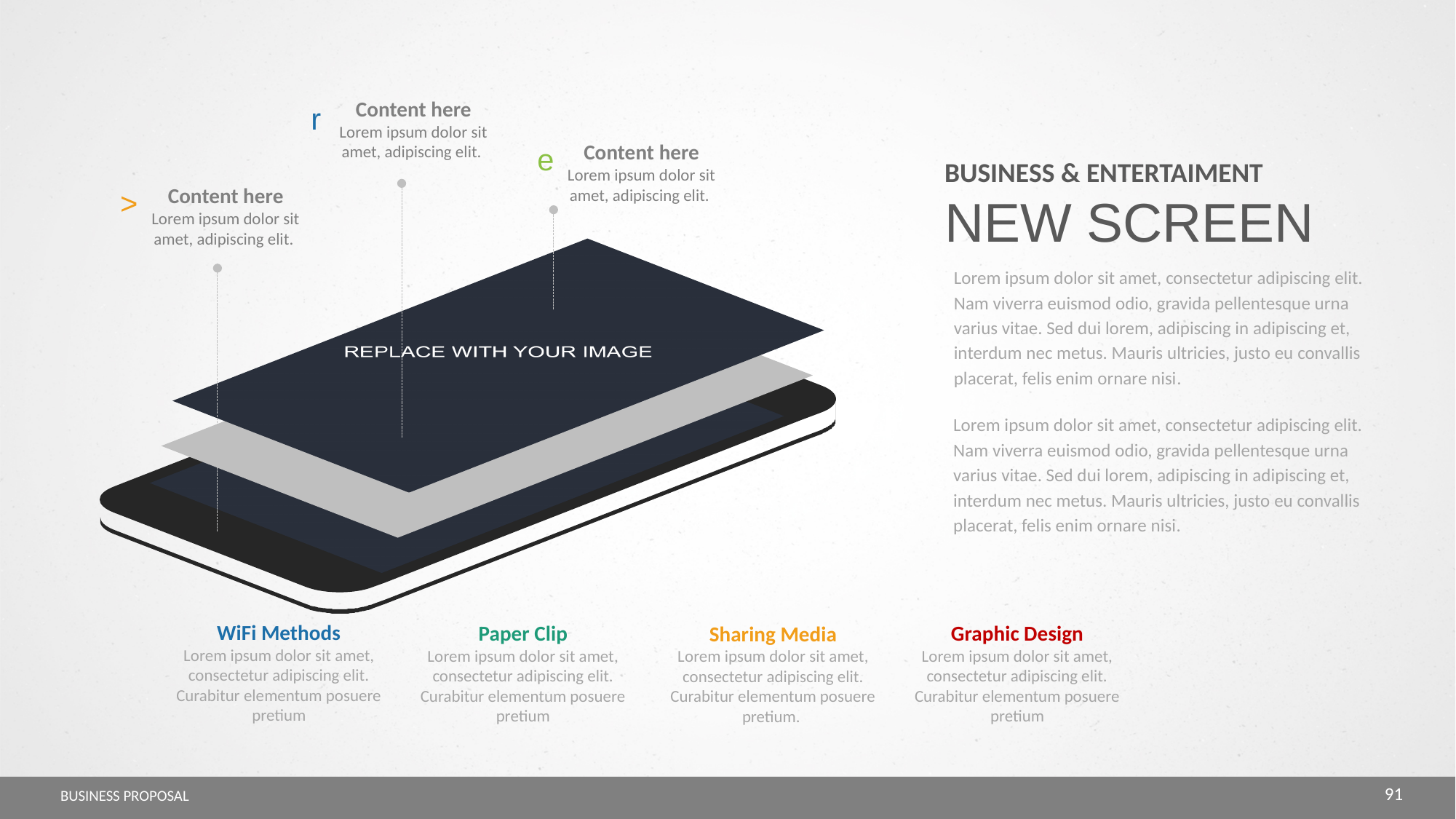

Content here
Lorem ipsum dolor sit amet, adipiscing elit.
r
Content here
Lorem ipsum dolor sit amet, adipiscing elit.
e
BUSINESS & ENTERTAIMENT
NEW SCREEN
Content here
Lorem ipsum dolor sit amet, adipiscing elit.
>

Lorem ipsum dolor sit amet, consectetur adipiscing elit. Nam viverra euismod odio, gravida pellentesque urna varius vitae. Sed dui lorem, adipiscing in adipiscing et, interdum nec metus. Mauris ultricies, justo eu convallis placerat, felis enim ornare nisi.

Lorem ipsum dolor sit amet, consectetur adipiscing elit. Nam viverra euismod odio, gravida pellentesque urna varius vitae. Sed dui lorem, adipiscing in adipiscing et, interdum nec metus. Mauris ultricies, justo eu convallis placerat, felis enim ornare nisi.
WiFi Methods
Lorem ipsum dolor sit amet, consectetur adipiscing elit. Curabitur elementum posuere pretium
Paper Clip
Lorem ipsum dolor sit amet, consectetur adipiscing elit. Curabitur elementum posuere pretium
Graphic Design
Lorem ipsum dolor sit amet, consectetur adipiscing elit. Curabitur elementum posuere pretium
Sharing Media
Lorem ipsum dolor sit amet, consectetur adipiscing elit. Curabitur elementum posuere pretium.

91
BUSINESS PROPOSAL